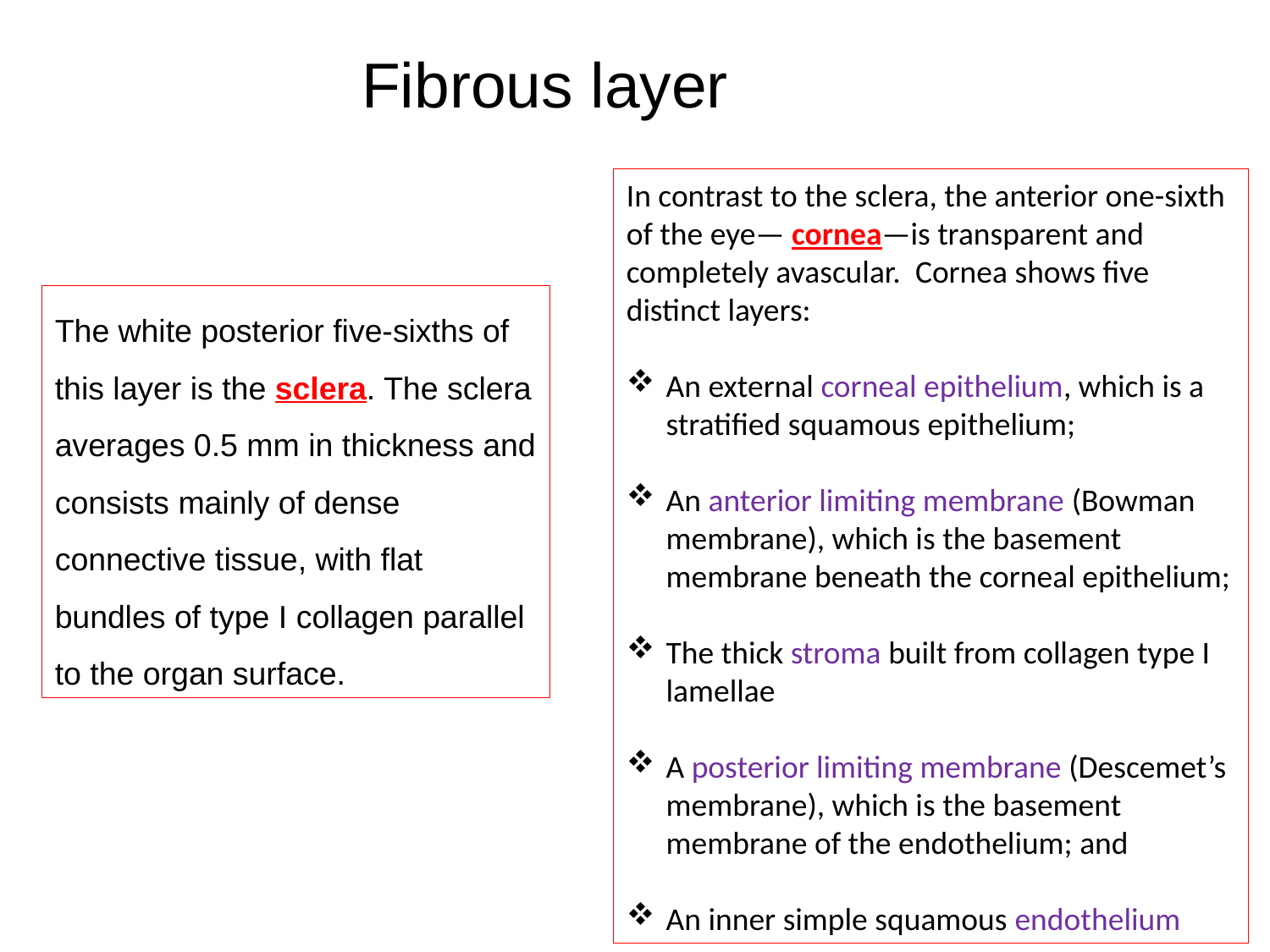

# Fibrous layer
In contrast to the sclera, the anterior one-sixth of the eye— cornea—is transparent and completely avascular.  Cornea shows five distinct layers:

An external corneal epithelium, which is a stratified squamous epithelium;

An anterior limiting membrane (Bowman membrane), which is the basement membrane beneath the corneal epithelium;

The thick stroma built from collagen type I lamellae

A posterior limiting membrane (Descemet’s membrane), which is the basement membrane of the endothelium; and

An inner simple squamous endothelium
The white posterior five-sixths of this layer is the sclera. The sclera averages 0.5 mm in thickness and consists mainly of dense connective tissue, with flat bundles of type I collagen parallel to the organ surface.